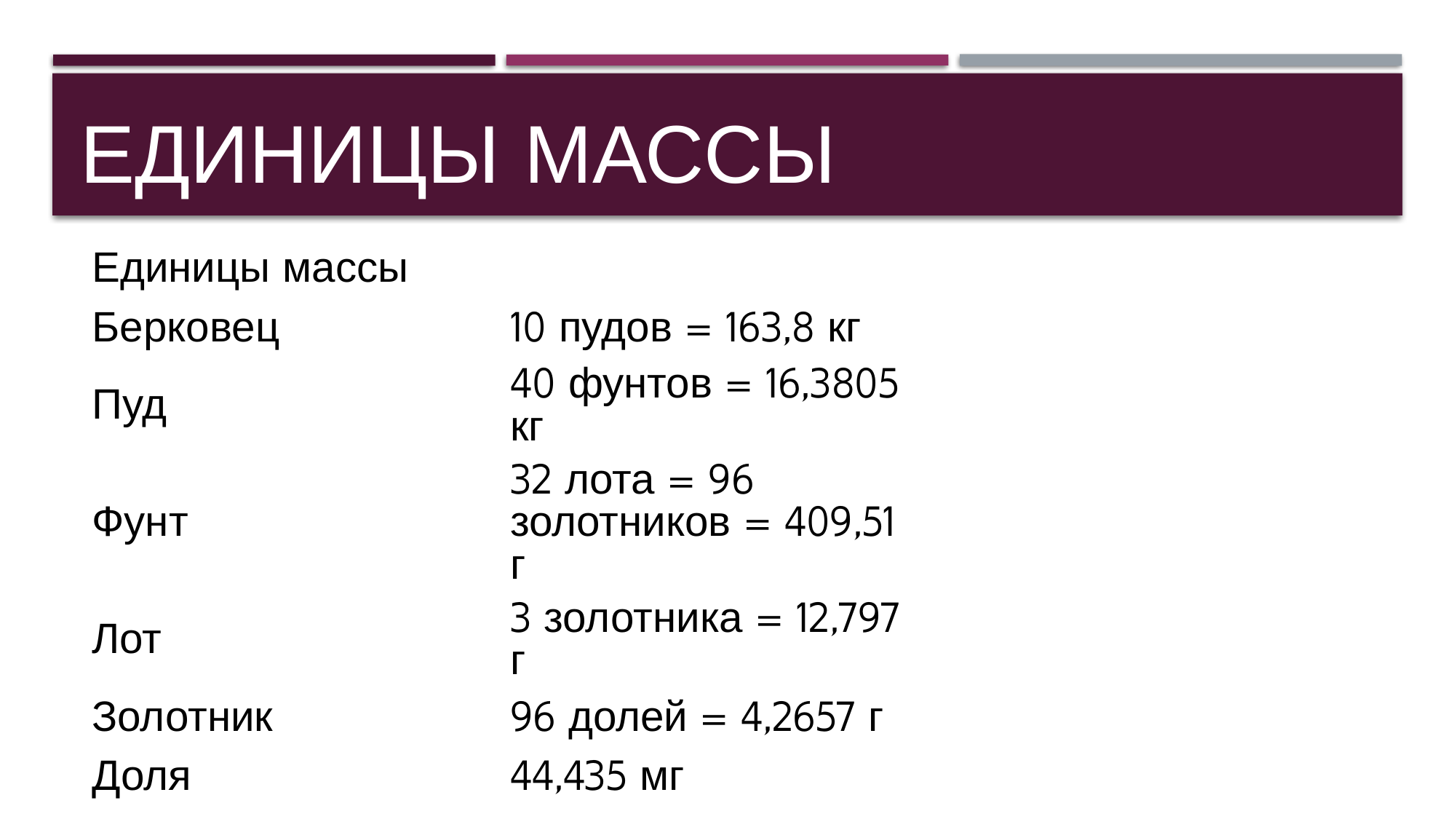

# Единицы массы
| Единицы массы |  |
| --- | --- |
| Берковец | 10 пудов = 163,8 кг |
| Пуд | 40 фунтов = 16,3805 кг |
| Фунт | 32 лота = 96 золотников = 409,51 г |
| Лот | 3 золотника = 12,797 г |
| Золотник | 96 долей = 4,2657 г |
| Доля | 44,435 мг |